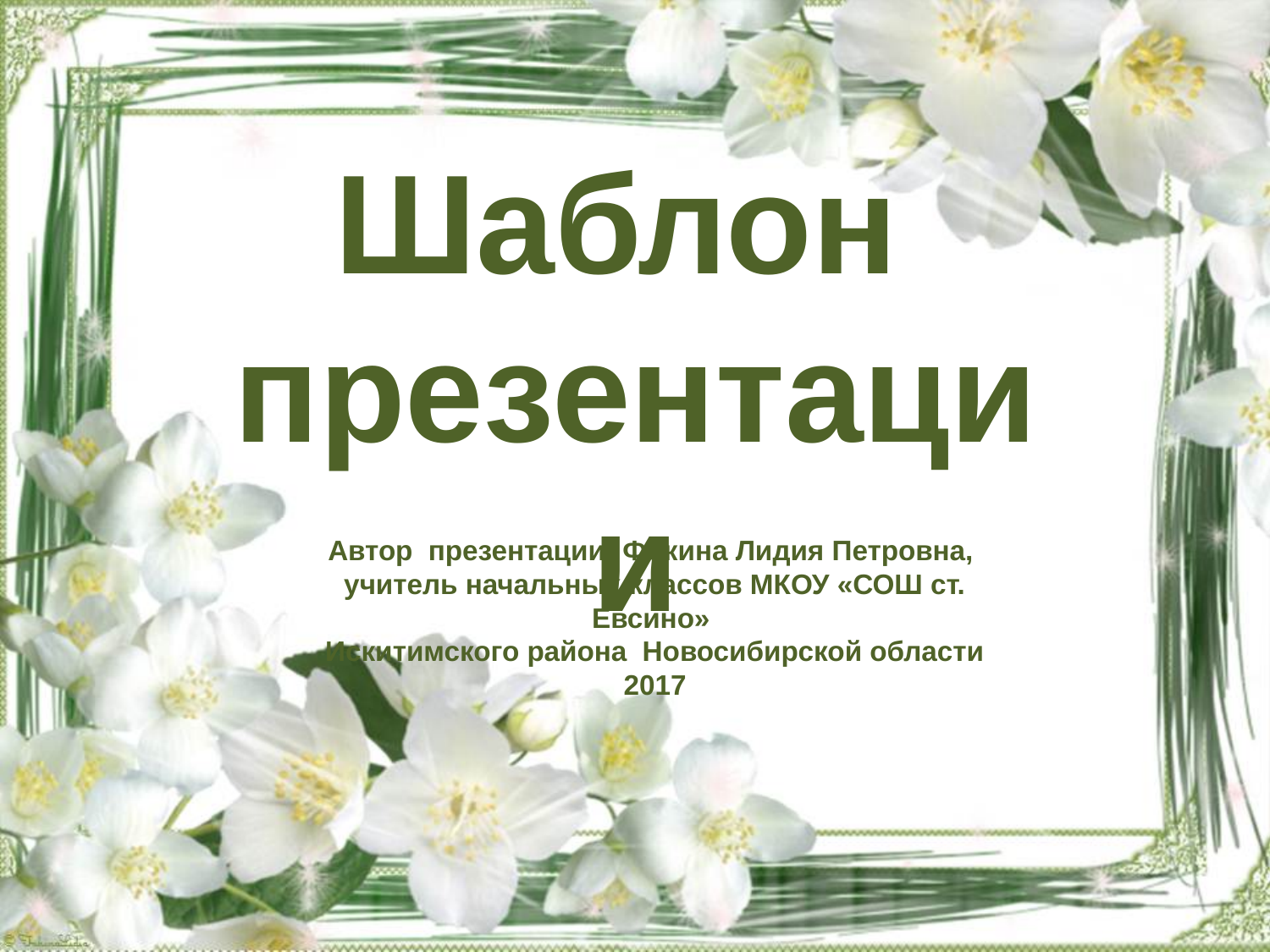

Шаблон
презентации
Автор  презентации: Фокина Лидия Петровна,
учитель начальных классов МКОУ «СОШ ст. Евсино»
Искитимского района  Новосибирской области
2017